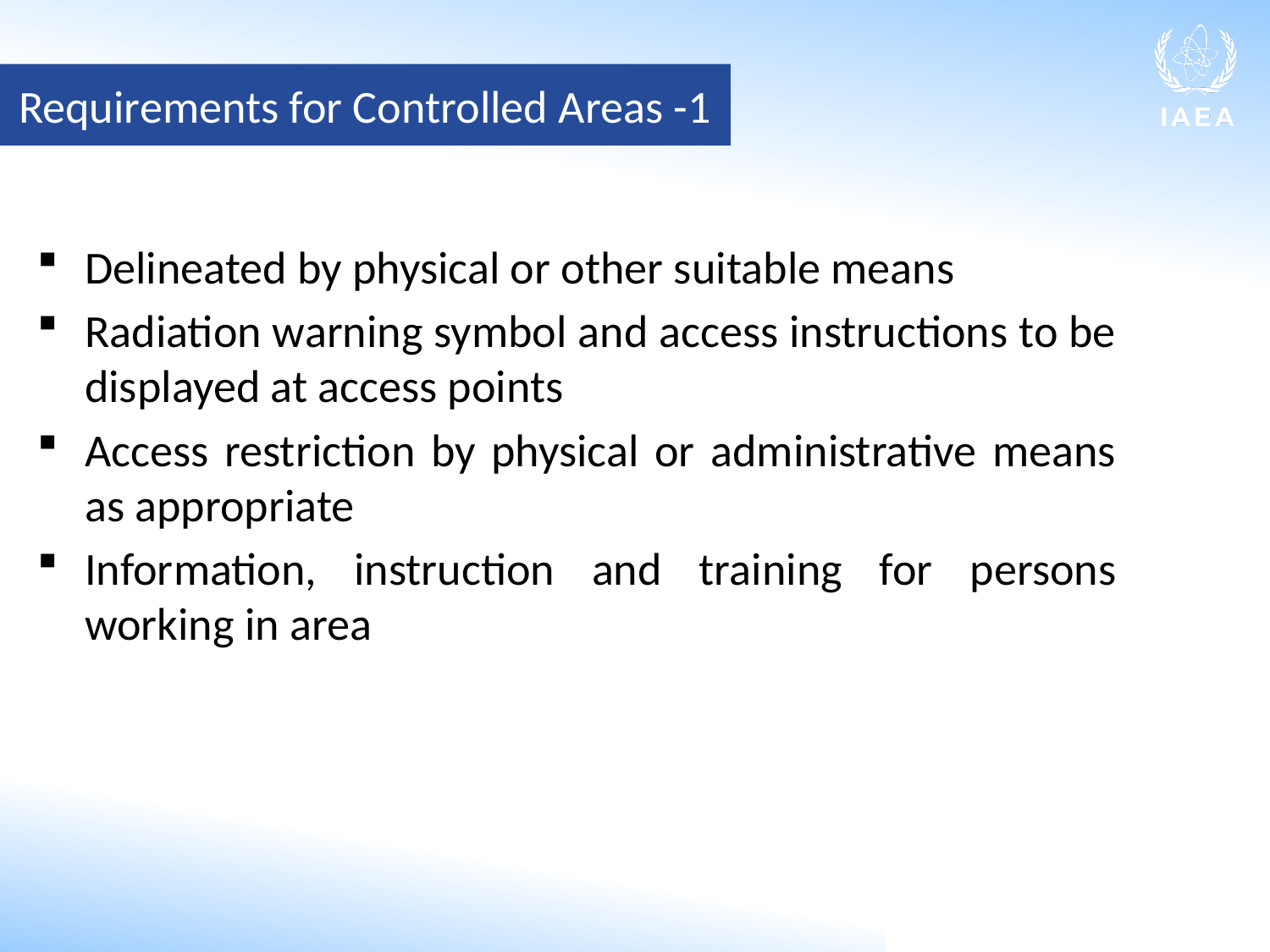

Requirements for Controlled Areas -1
Delineated by physical or other suitable means
Radiation warning symbol and access instructions to be displayed at access points
Access restriction by physical or administrative means as appropriate
Information, instruction and training for persons working in area